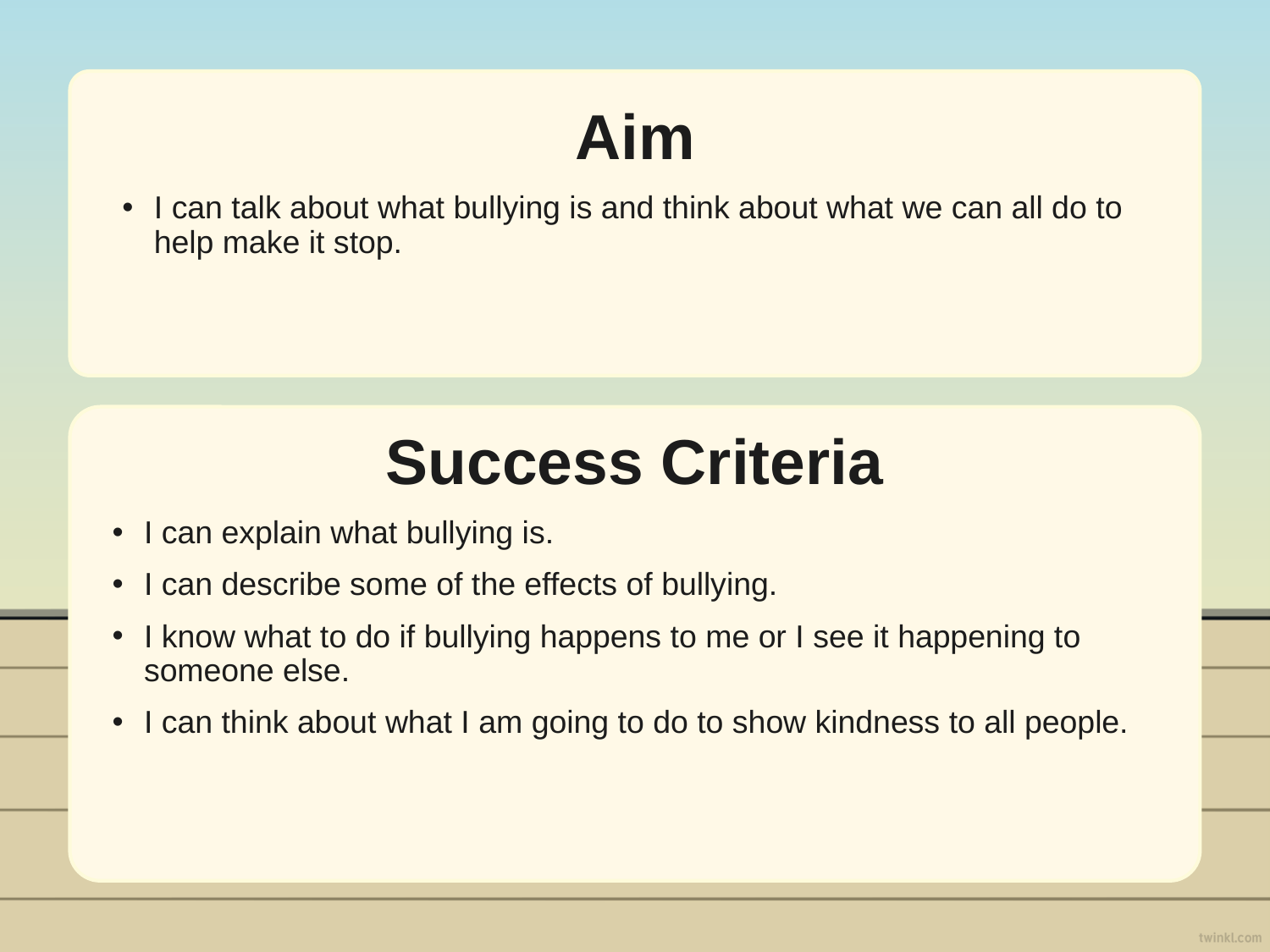

Aim
I can talk about what bullying is and think about what we can all do to help make it stop.

Success Criteria
I can explain what bullying is.
I can describe some of the effects of bullying.
I know what to do if bullying happens to me or I see it happening to someone else.
I can think about what I am going to do to show kindness to all people.